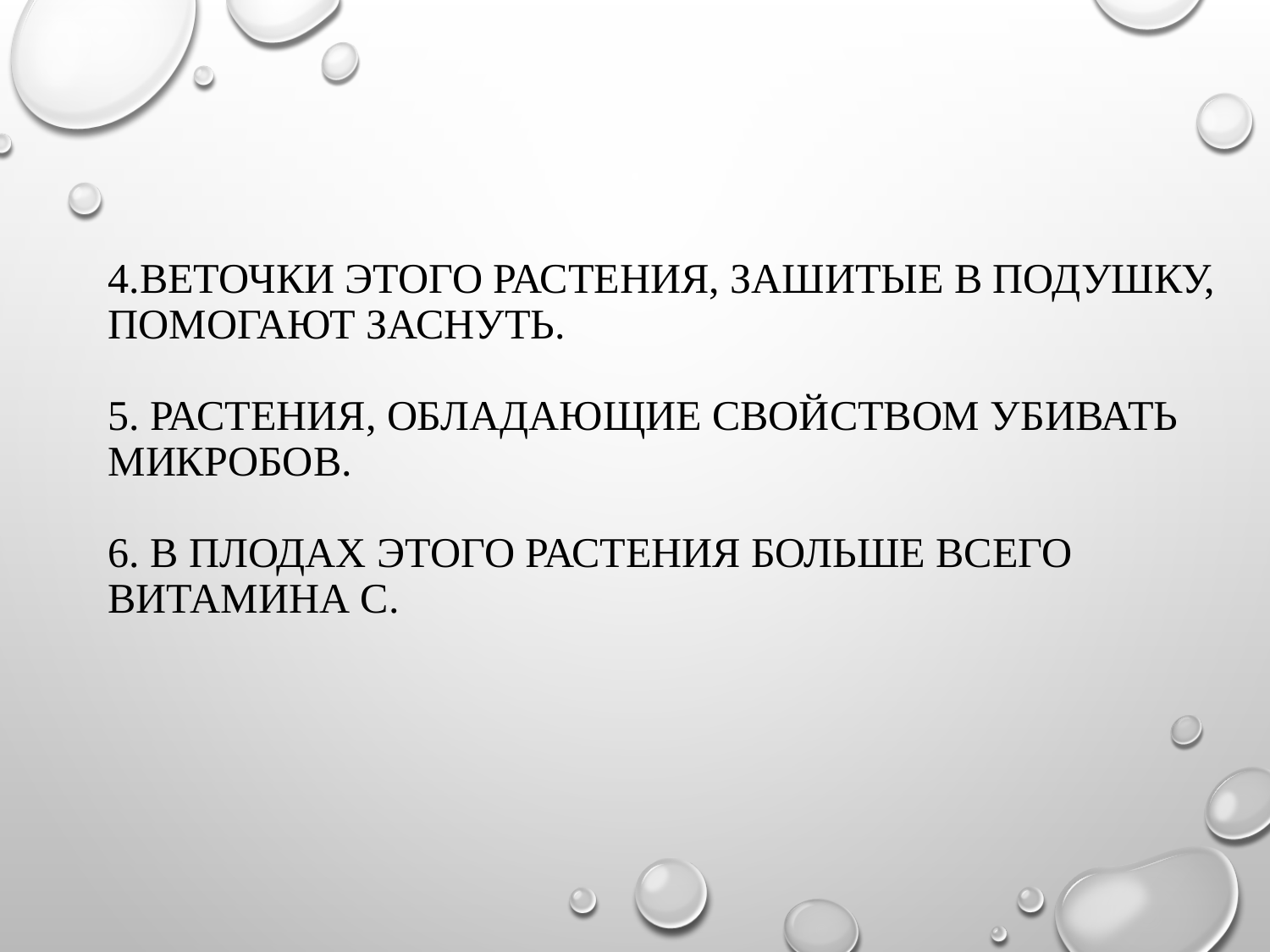

# 4.Веточки этого растения, зашитые в подушку, помогают заснуть. 5. Растения, обладающие свойством убивать микробов. 6. В плодах этого растения больше всего витамина С.